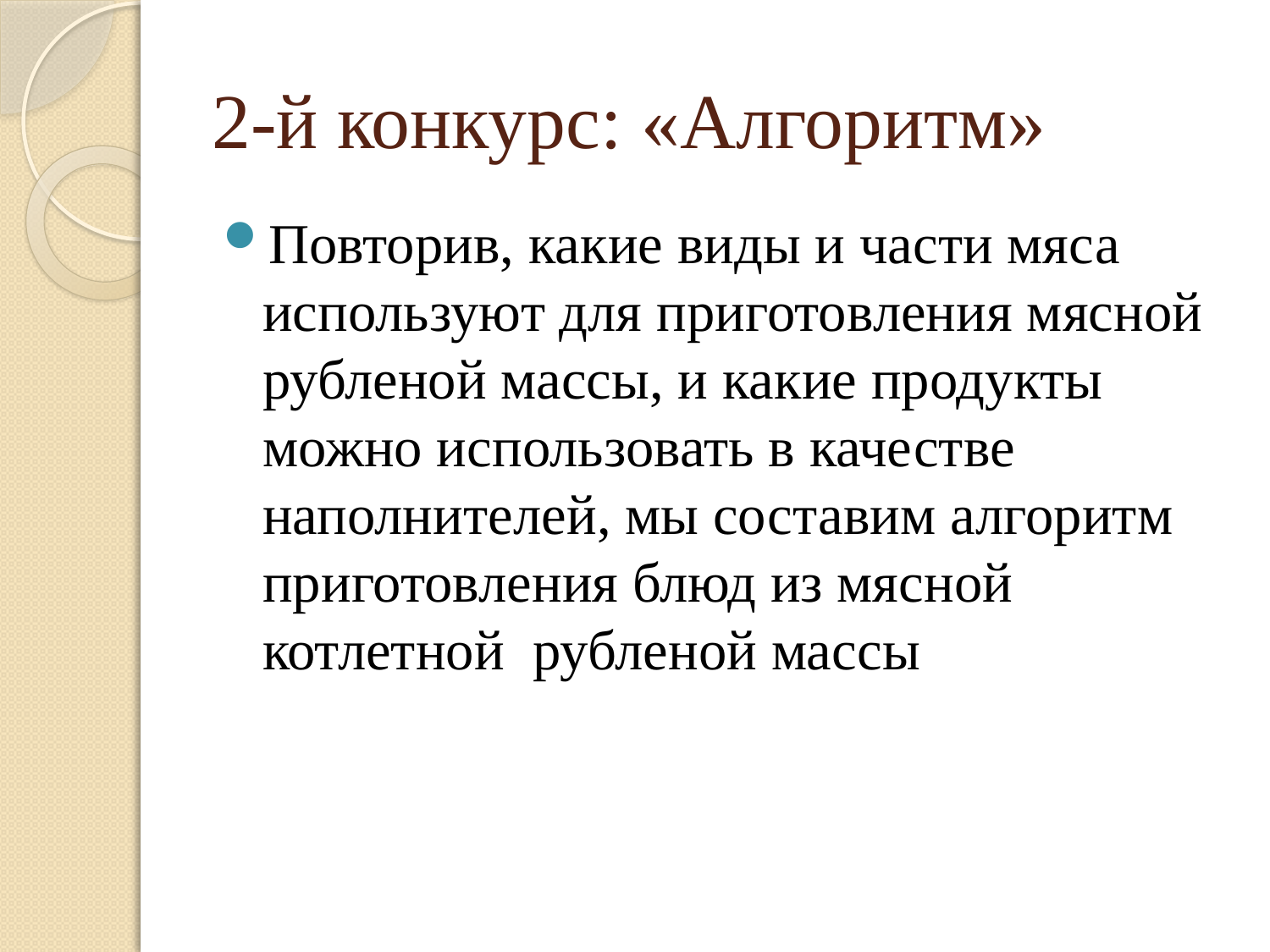

# 2-й конкурс: «Алгоритм»
Повторив, какие виды и части мяса используют для приготовления мясной рубленой массы, и какие продукты можно использовать в качестве наполнителей, мы составим алгоритм  приготовления блюд из мясной котлетной  рубленой массы